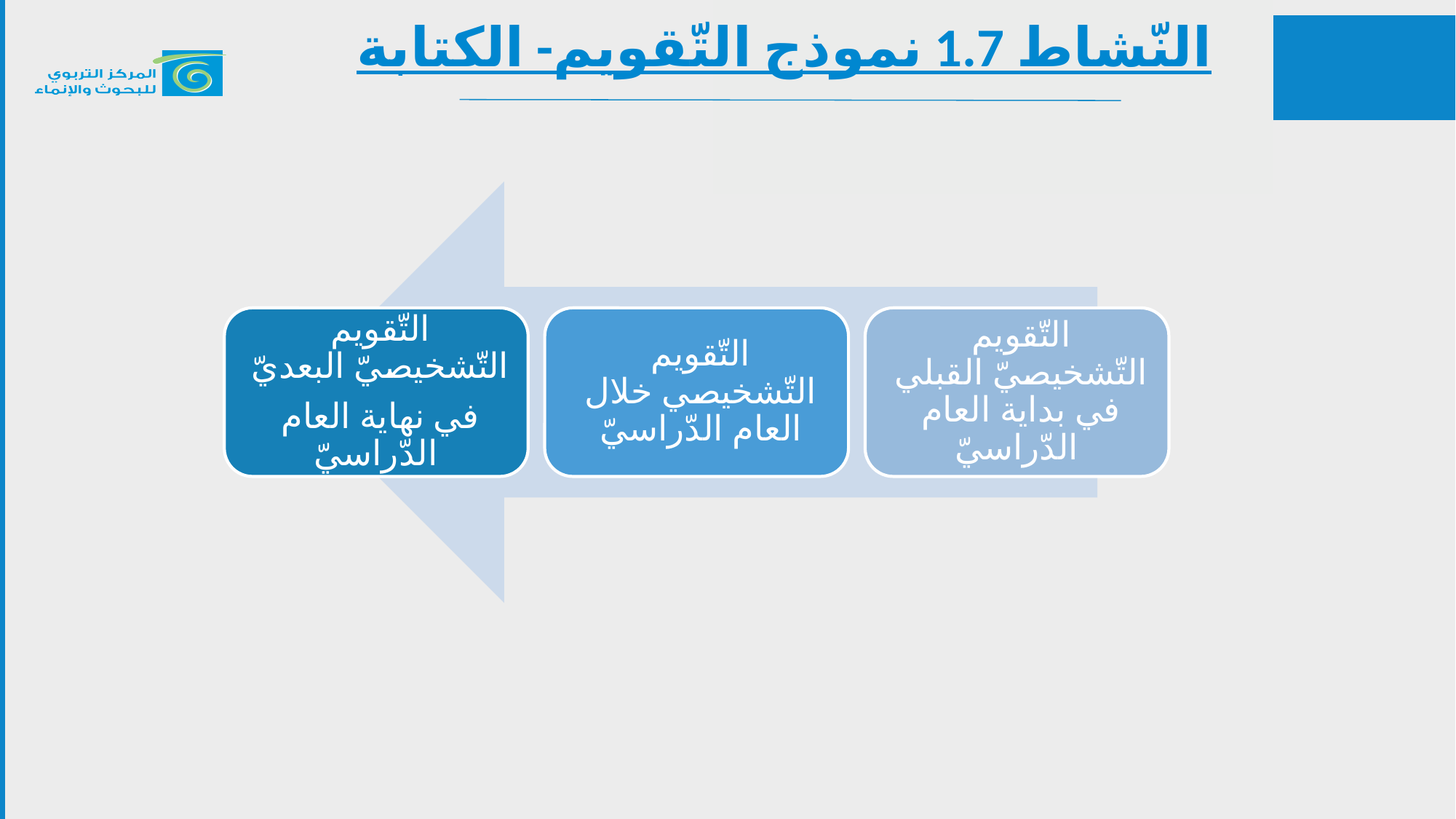

النّشاط 1.7 نموذج التّقويم- الكتابة
التّقويم التّشخيصيّ البعديّ
في نهاية العام الدّراسيّ
التّقويم التّشخيصي خلال العام الدّراسيّ
التّقويم التّشخيصيّ القبلي في بداية العام الدّراسيّ